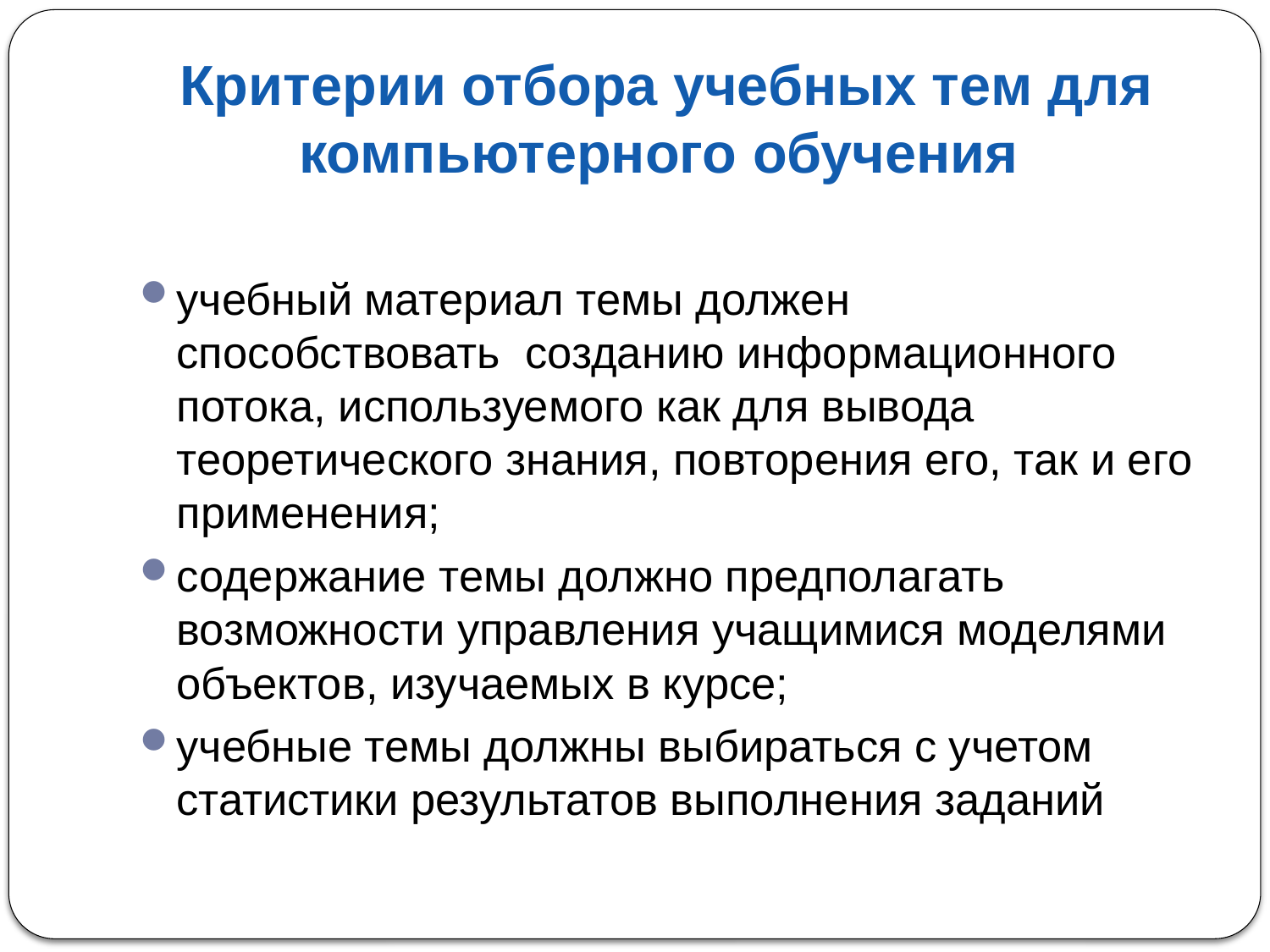

# Критерии отбора учебных тем для компьютерного обучения

учебный материал темы должен способствовать  созданию информационного потока, используемого как для вывода теоретического знания, повторения его, так и его применения;
содержание темы должно предполагать возможности управления учащимися моделями объектов, изучаемых в курсе;
учебные темы должны выбираться с учетом статистики результатов выполнения заданий